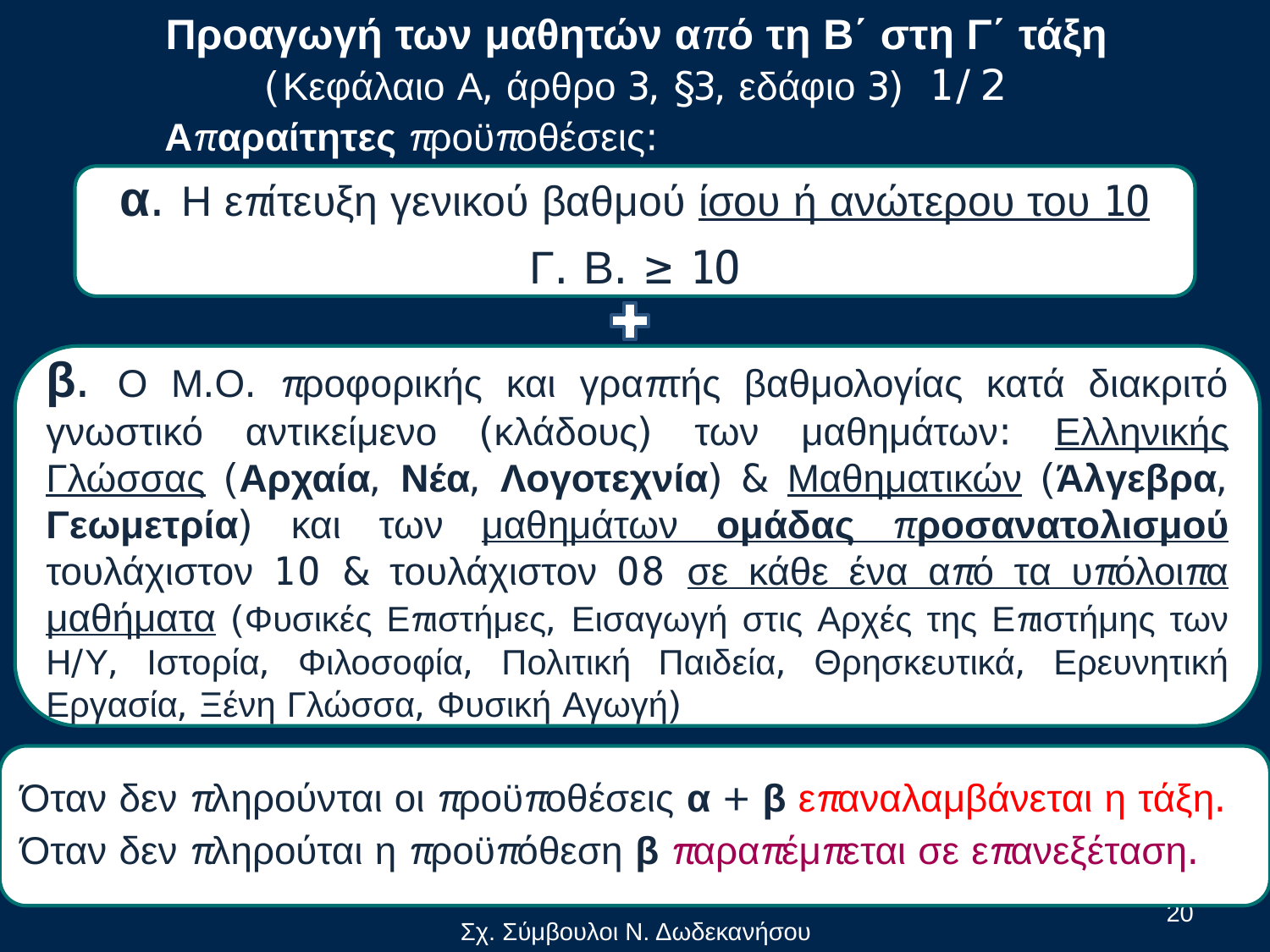

# Προαγωγή των μαθητών από τη Β΄ στη Γ΄ τάξη (Κεφάλαιο Α, άρθρο 3, §3, εδάφιο 3)  1/2
	Απαραίτητες προϋποθέσεις:
α. Η επίτευξη γενικού βαθμού ίσου ή ανώτερου του 10
Γ. Β. ≥ 10

β. Ο Μ.Ο. προφορικής και γραπτής βαθμολογίας κατά διακριτό γνωστικό αντικείμενο (κλάδους) των μαθημάτων: Ελληνικής Γλώσσας (Αρχαία, Νέα, Λογοτεχνία) & Μαθηματικών (Άλγεβρα, Γεωμετρία) και των μαθημάτων ομάδας προσανατολισμού τουλάχιστον 10 & τουλάχιστον 08 σε κάθε ένα από τα υπόλοιπα μαθήματα (Φυσικές Επιστήμες, Εισαγωγή στις Αρχές της Επιστήμης των Η/Υ, Ιστορία, Φιλοσοφία, Πολιτική Παιδεία, Θρησκευτικά, Ερευνητική Εργασία, Ξένη Γλώσσα, Φυσική Αγωγή)
Όταν δεν πληρούνται οι προϋποθέσεις α + β επαναλαμβάνεται η τάξη.
Όταν δεν πληρούται η προϋπόθεση β παραπέμπεται σε επανεξέταση.
20
Σχ. Σύμβουλοι Ν. Δωδεκανήσου